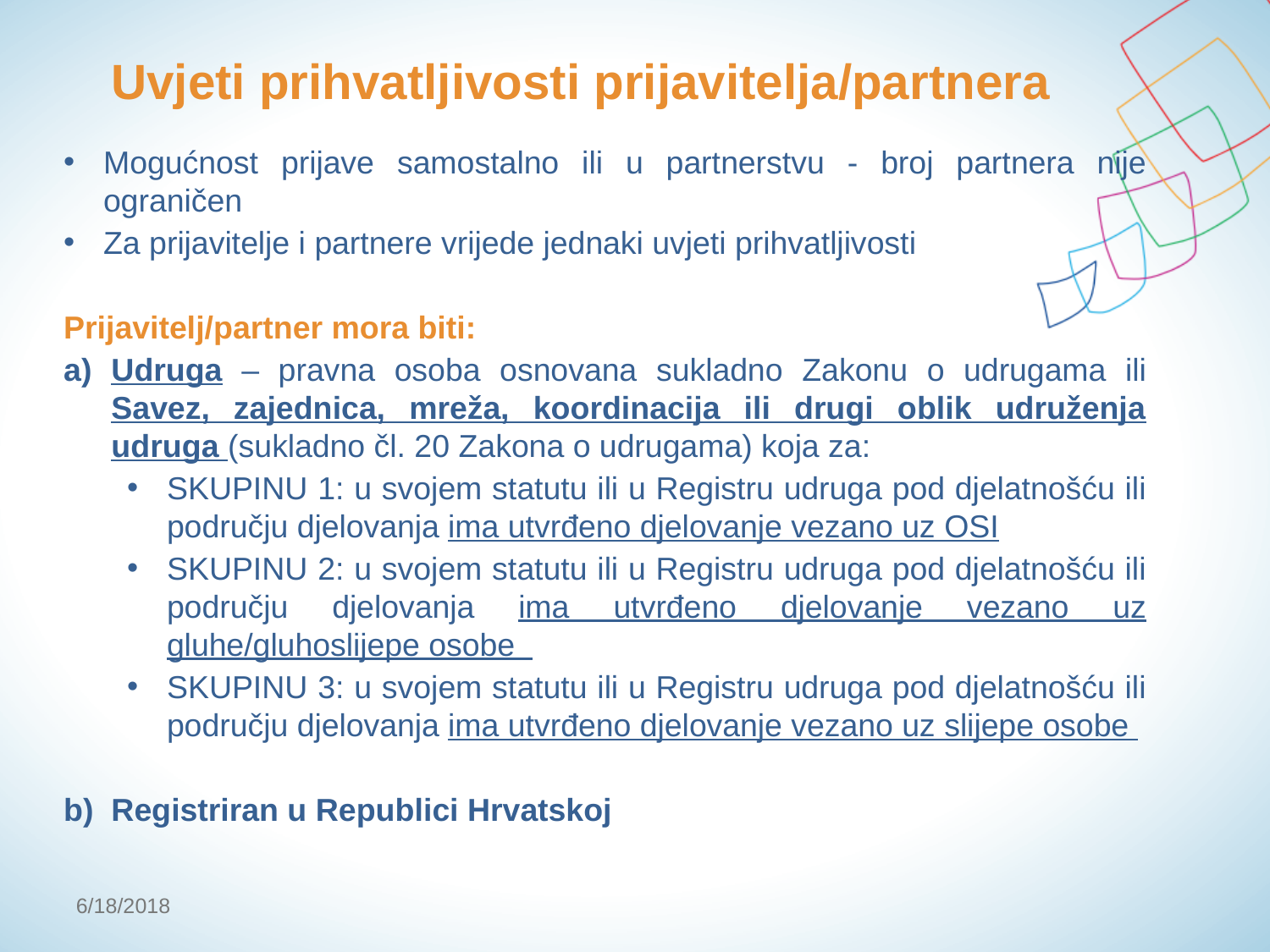

# Uvjeti prihvatljivosti prijavitelja/partnera
Mogućnost prijave samostalno ili u partnerstvu - broj partnera nije ograničen
Za prijavitelje i partnere vrijede jednaki uvjeti prihvatljivosti

Prijavitelj/partner mora biti:
Udruga – pravna osoba osnovana sukladno Zakonu o udrugama ili Savez, zajednica, mreža, koordinacija ili drugi oblik udruženja udruga (sukladno čl. 20 Zakona o udrugama) koja za:
SKUPINU 1: u svojem statutu ili u Registru udruga pod djelatnošću ili području djelovanja ima utvrđeno djelovanje vezano uz OSI
SKUPINU 2: u svojem statutu ili u Registru udruga pod djelatnošću ili području djelovanja ima utvrđeno djelovanje vezano uz gluhe/gluhoslijepe osobe
SKUPINU 3: u svojem statutu ili u Registru udruga pod djelatnošću ili području djelovanja ima utvrđeno djelovanje vezano uz slijepe osobe

Registriran u Republici Hrvatskoj